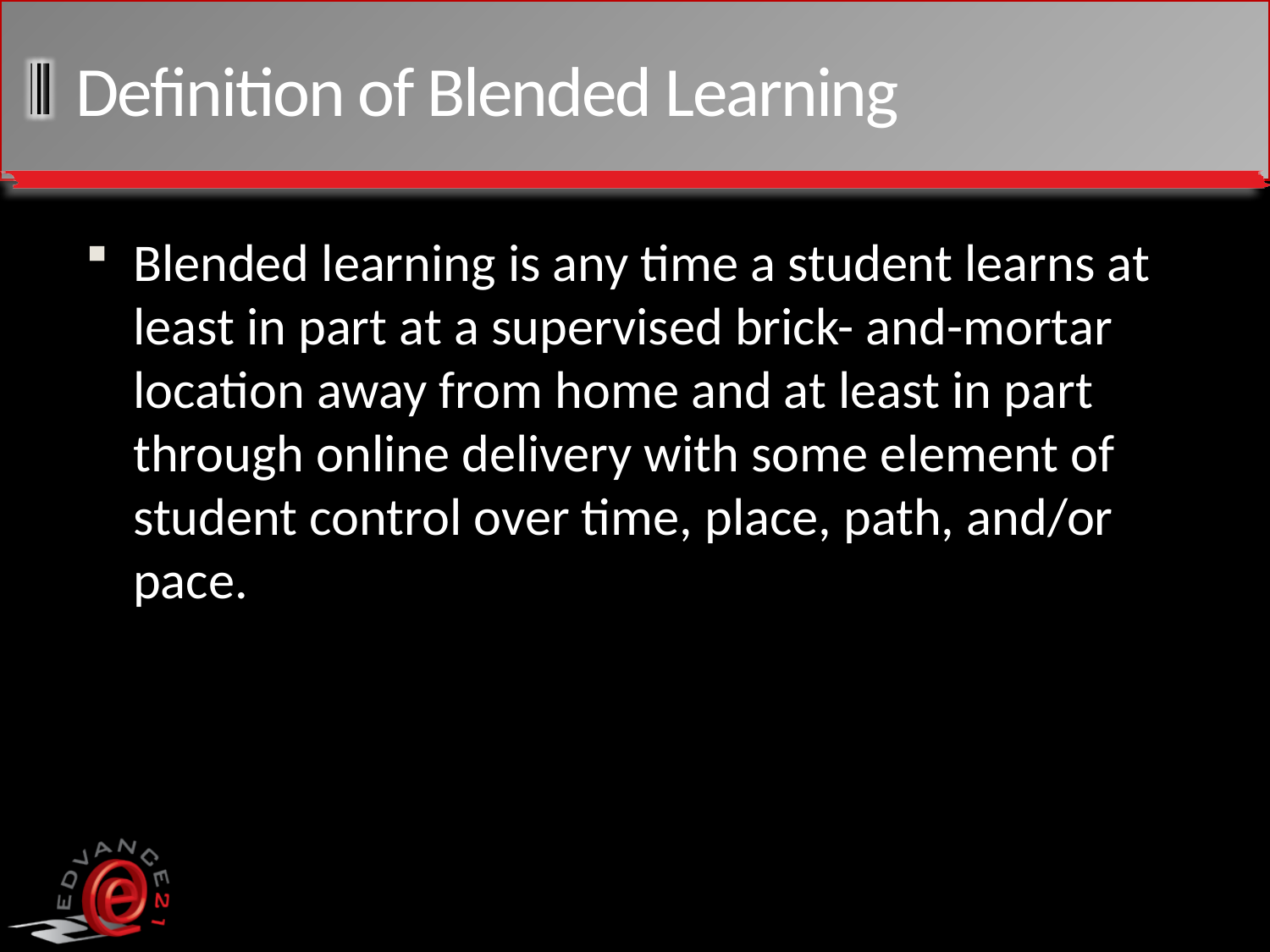

# Definition of Blended Learning
Blended learning is any time a student learns at least in part at a supervised brick- and-mortar location away from home and at least in part through online delivery with some element of student control over time, place, path, and/or pace.